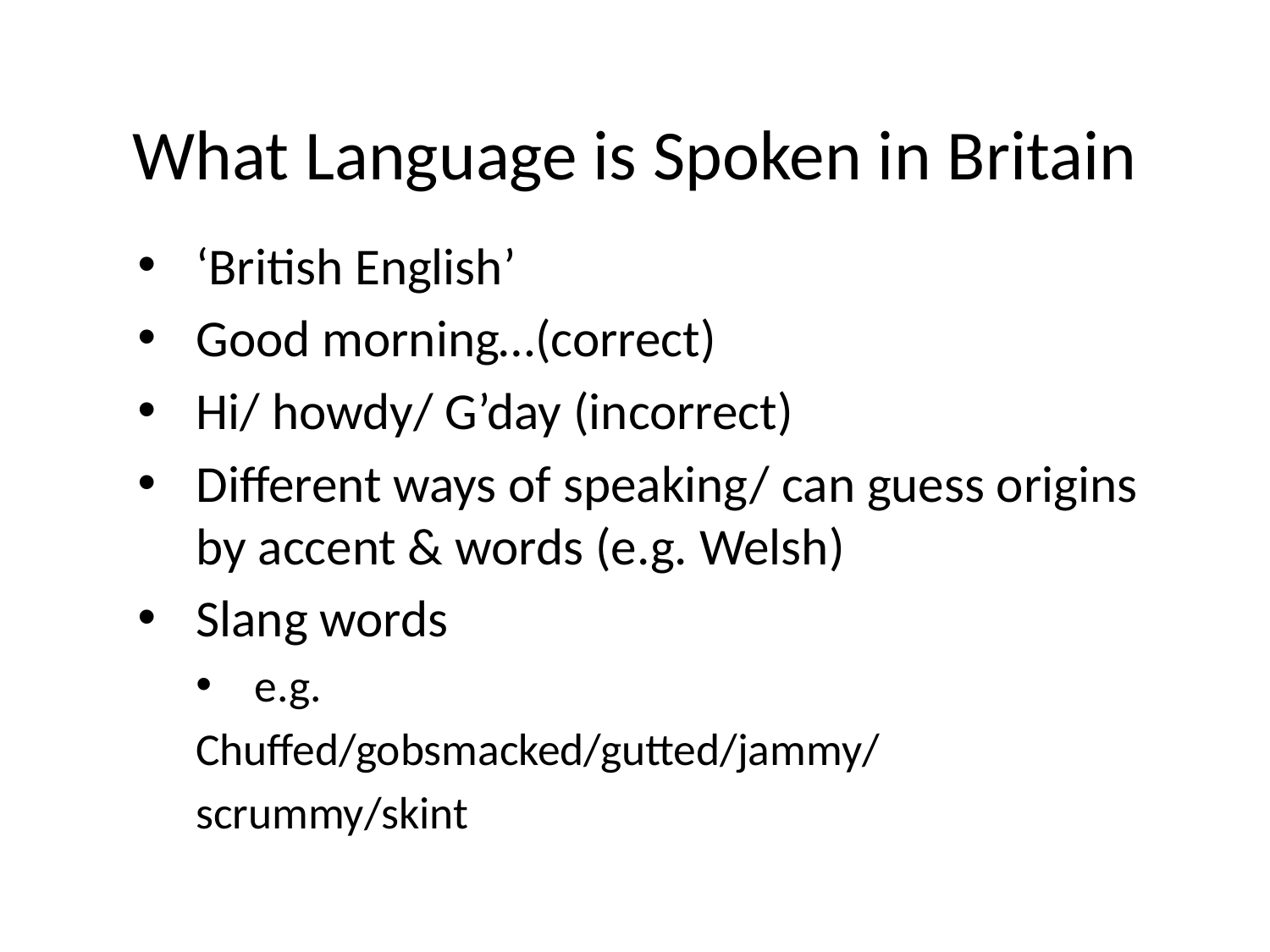

# What Language is Spoken in Britain
‘British English’
Good morning…(correct)
Hi/ howdy/ G’day (incorrect)
Different ways of speaking/ can guess origins by accent & words (e.g. Welsh)
Slang words
e.g.
		Chuffed/gobsmacked/gutted/jammy/
		scrummy/skint